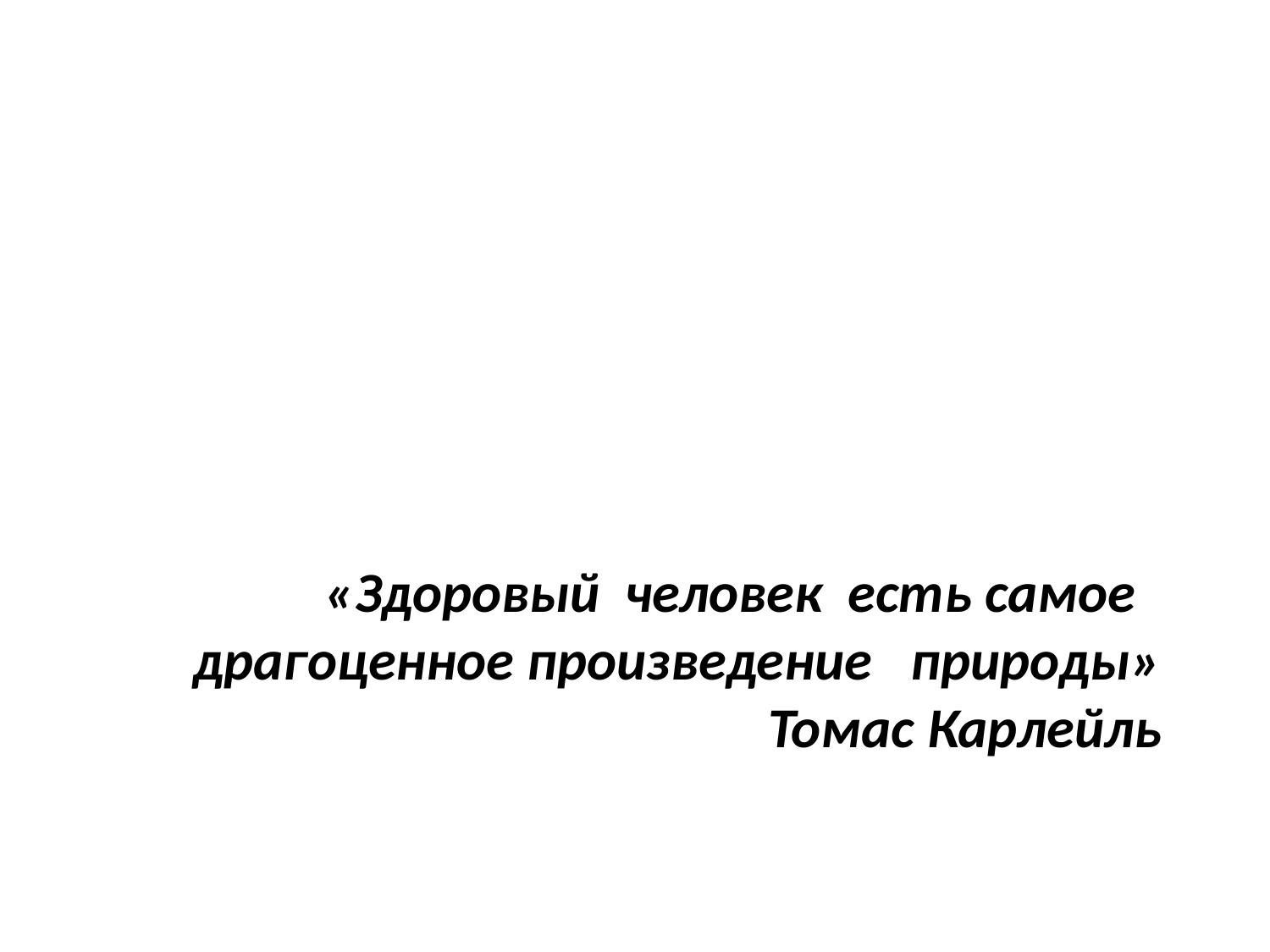

# «Здоровый  человек  есть самое драгоценное произведение   природы» Томас Карлейль